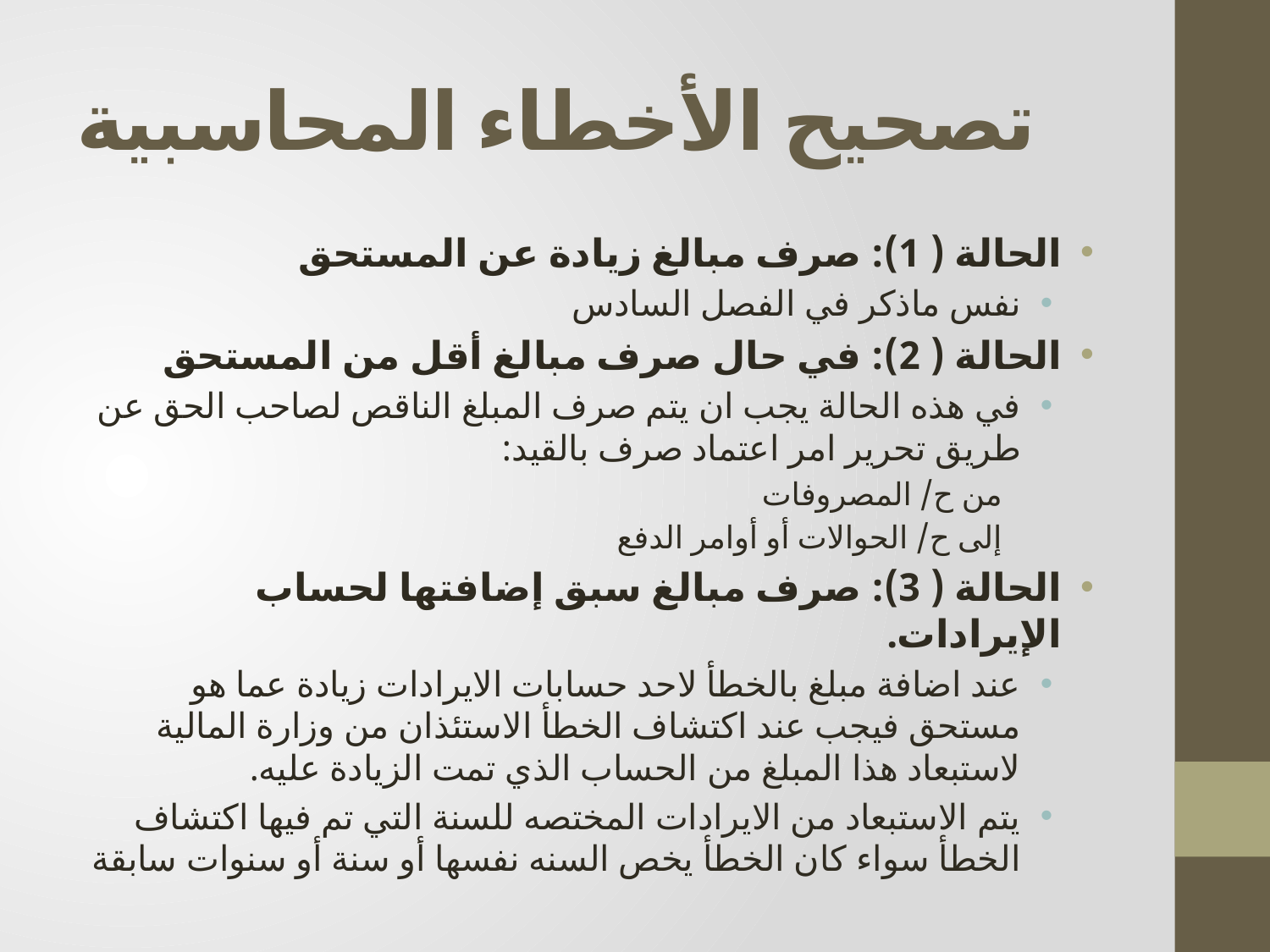

# تصحيح الأخطاء المحاسبية
الحالة ( 1): صرف مبالغ زيادة عن المستحق
نفس ماذكر في الفصل السادس
الحالة ( 2): في حال صرف مبالغ أقل من المستحق
في هذه الحالة يجب ان يتم صرف المبلغ الناقص لصاحب الحق عن طريق تحرير امر اعتماد صرف بالقيد:
من ح/ المصروفات
إلى ح/ الحوالات أو أوامر الدفع
الحالة ( 3): صرف مبالغ سبق إضافتها لحساب الإيرادات.
عند اضافة مبلغ بالخطأ لاحد حسابات الايرادات زيادة عما هو مستحق فيجب عند اكتشاف الخطأ الاستئذان من وزارة المالية لاستبعاد هذا المبلغ من الحساب الذي تمت الزيادة عليه.
يتم الاستبعاد من الايرادات المختصه للسنة التي تم فيها اكتشاف الخطأ سواء كان الخطأ يخص السنه نفسها أو سنة أو سنوات سابقة